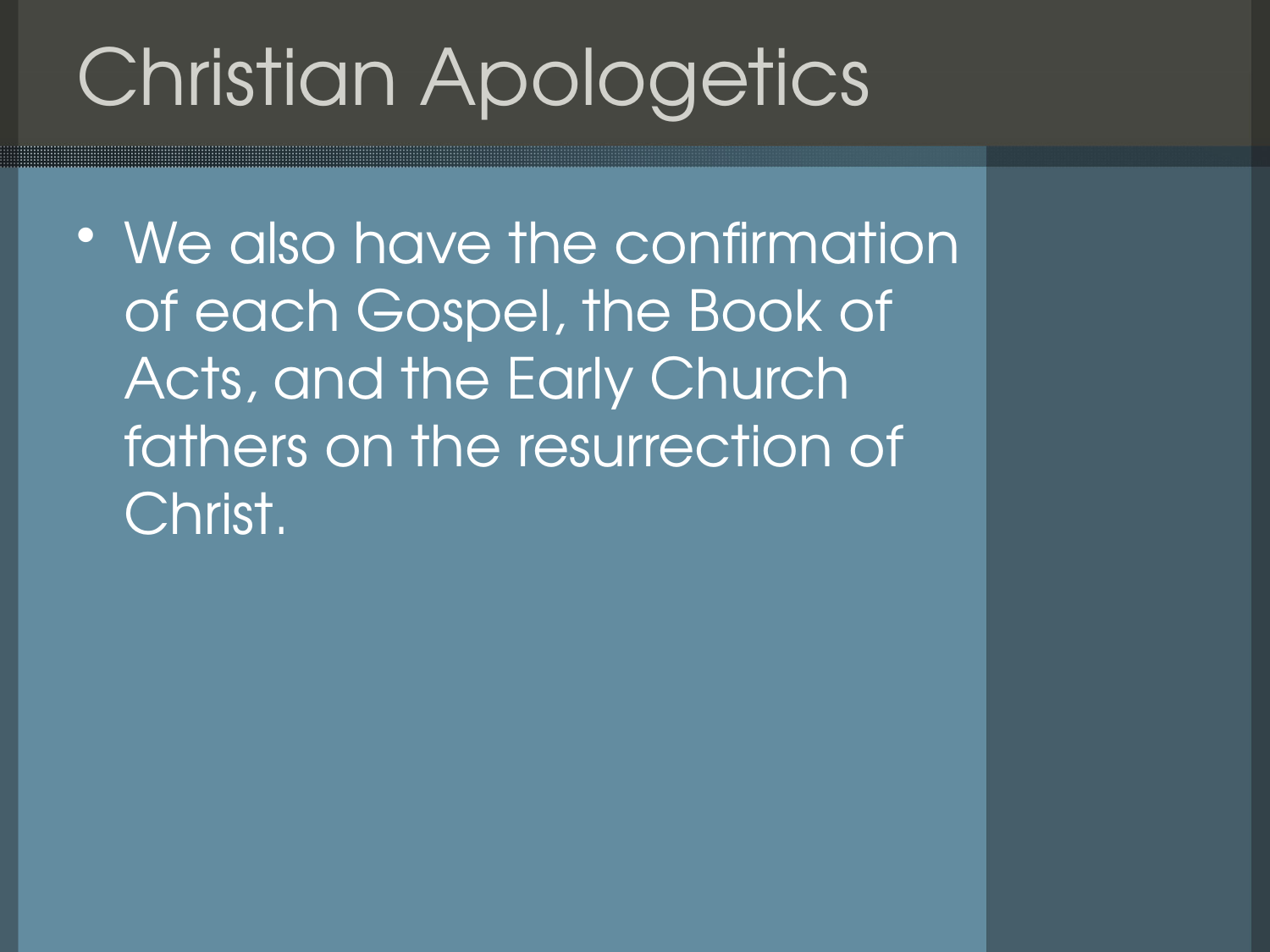

# Christian Apologetics
We also have the confirmation of each Gospel, the Book of Acts, and the Early Church fathers on the resurrection of Christ.